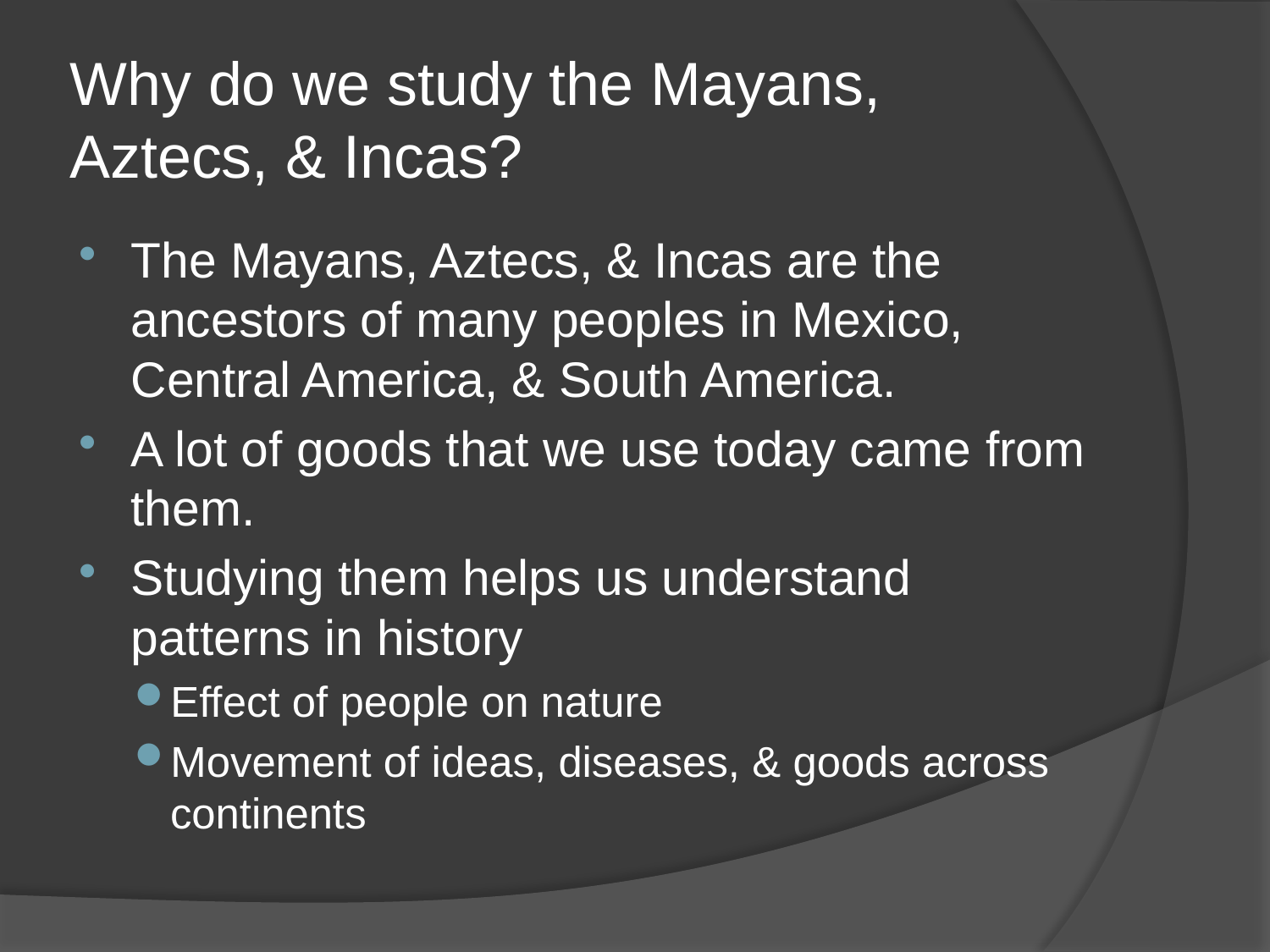

# Why do we study the Mayans, Aztecs, & Incas?
The Mayans, Aztecs, & Incas are the ancestors of many peoples in Mexico, Central America, & South America.
A lot of goods that we use today came from them.
Studying them helps us understand patterns in history
Effect of people on nature
Movement of ideas, diseases, & goods across continents